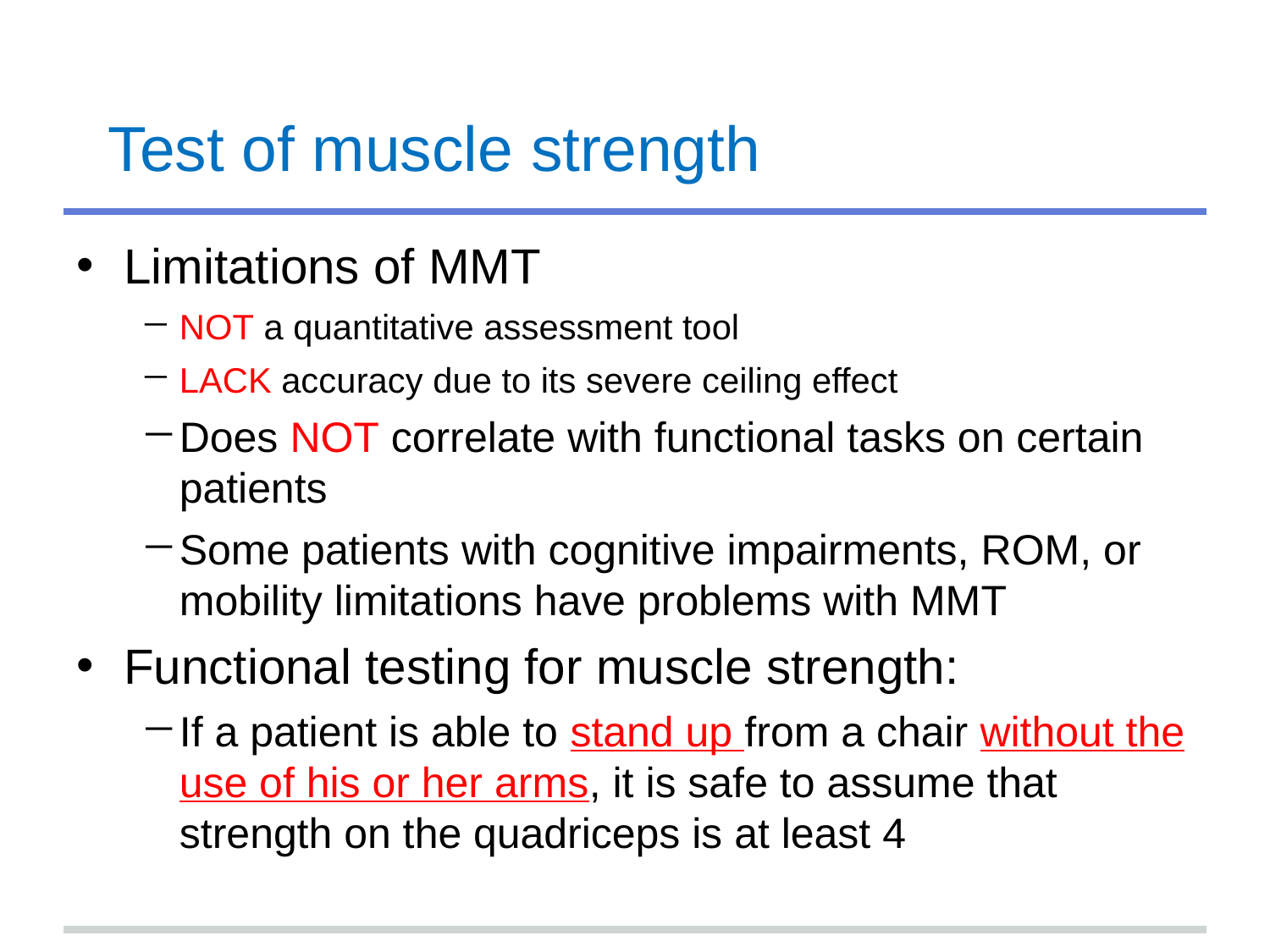

# Test of muscle strength
Limitations of MMT
NOT a quantitative assessment tool
LACK accuracy due to its severe ceiling effect
Does NOT correlate with functional tasks on certain patients
Some patients with cognitive impairments, ROM, or mobility limitations have problems with MMT
Functional testing for muscle strength:
If a patient is able to stand up from a chair without the use of his or her arms, it is safe to assume that strength on the quadriceps is at least 4